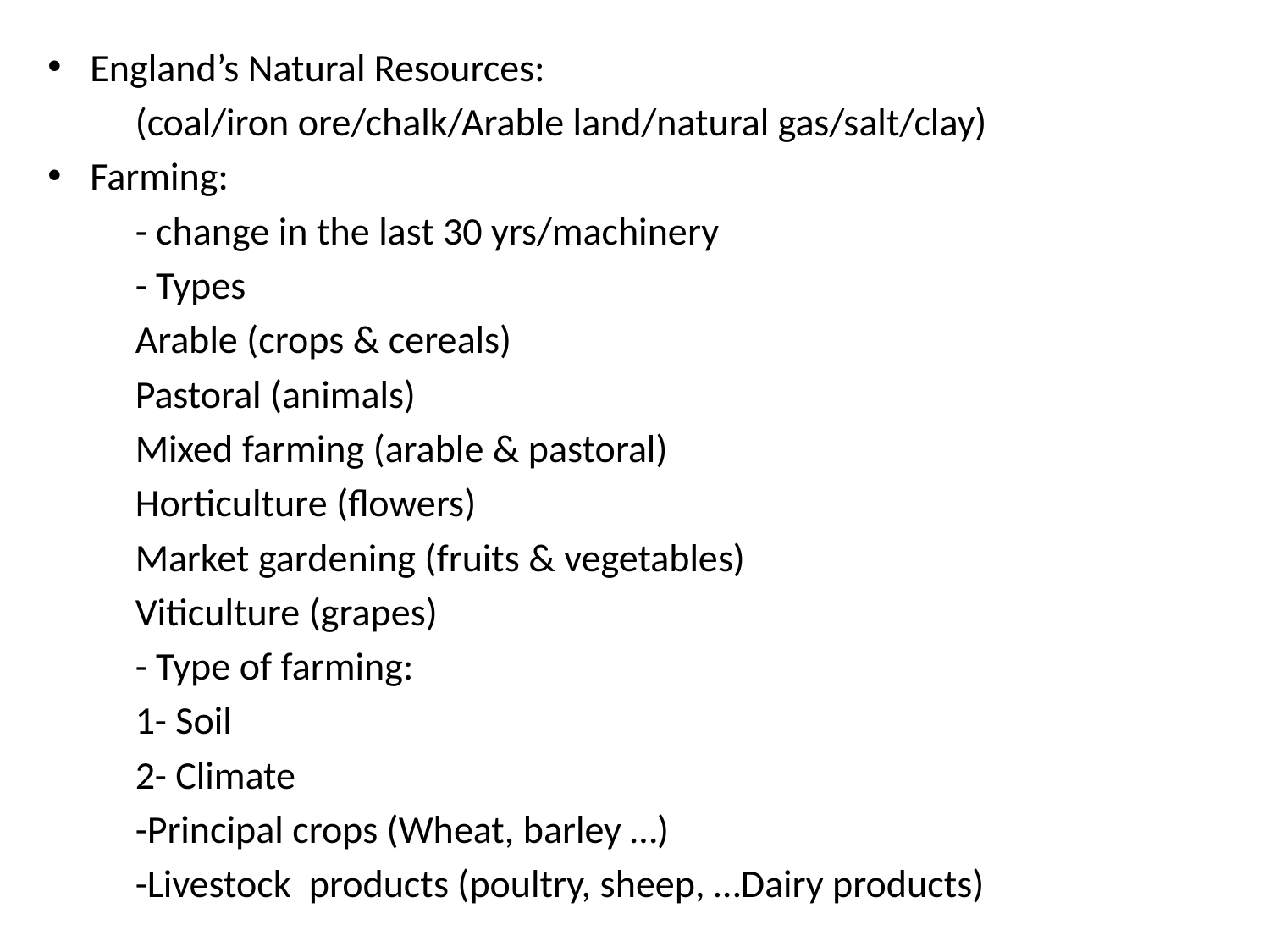

England’s Natural Resources:
	(coal/iron ore/chalk/Arable land/natural gas/salt/clay)
Farming:
	- change in the last 30 yrs/machinery
	- Types
		Arable (crops & cereals)
		Pastoral (animals)
		Mixed farming (arable & pastoral)
		Horticulture (flowers)
		Market gardening (fruits & vegetables)
		Viticulture (grapes)
	- Type of farming:
		1- Soil
		2- Climate
	-Principal crops (Wheat, barley …)
	-Livestock  products (poultry, sheep, …Dairy products)